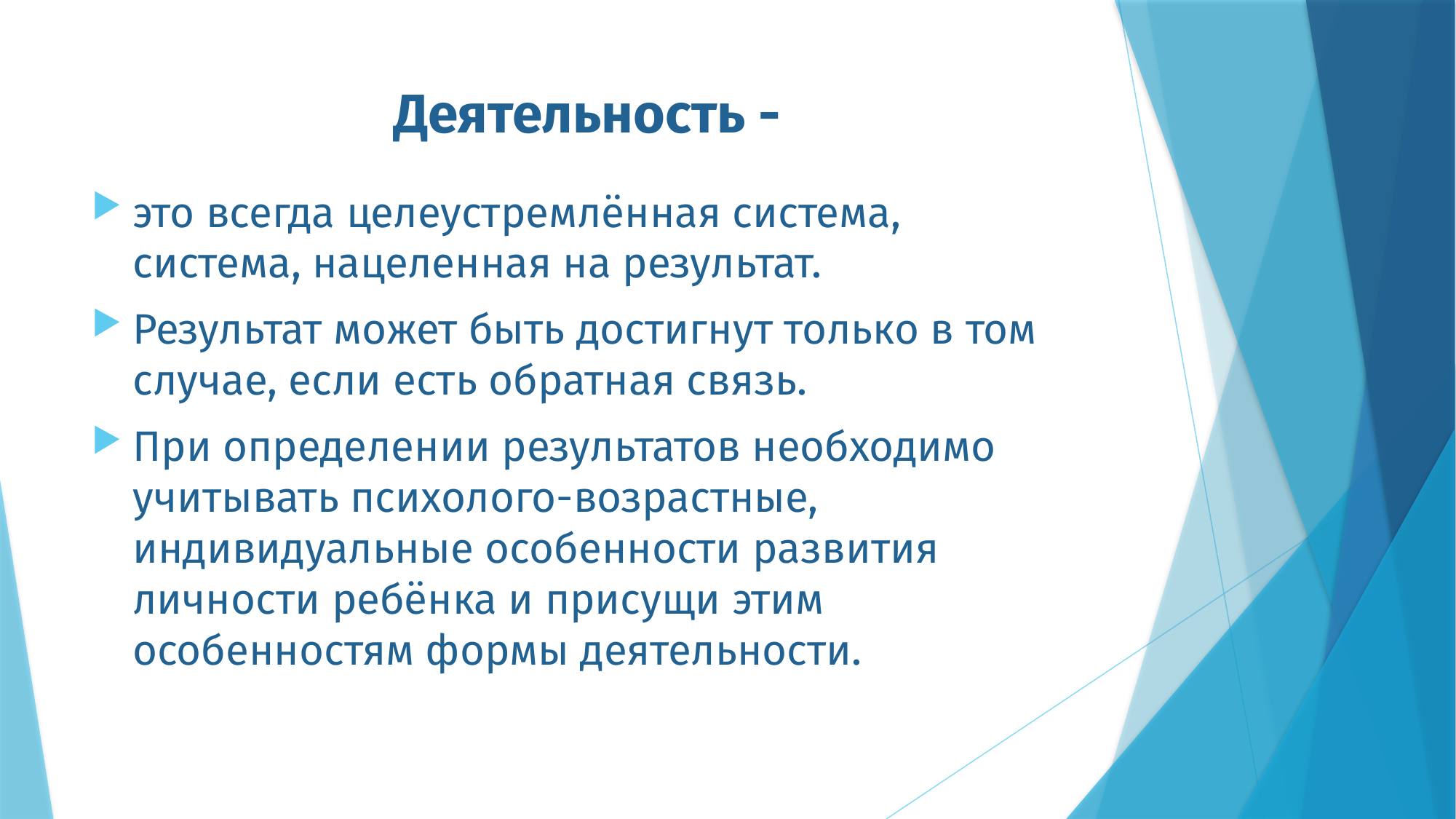

# Деятельность -
это всегда целеустремлённая система, система, нацеленная на результат.
Результат может быть достигнут только в том случае, если есть обратная связь.
При определении результатов необходимо учитывать психолого-возрастные, индивидуальные особенности развития личности ребёнка и присущи этим особенностям формы деятельности.